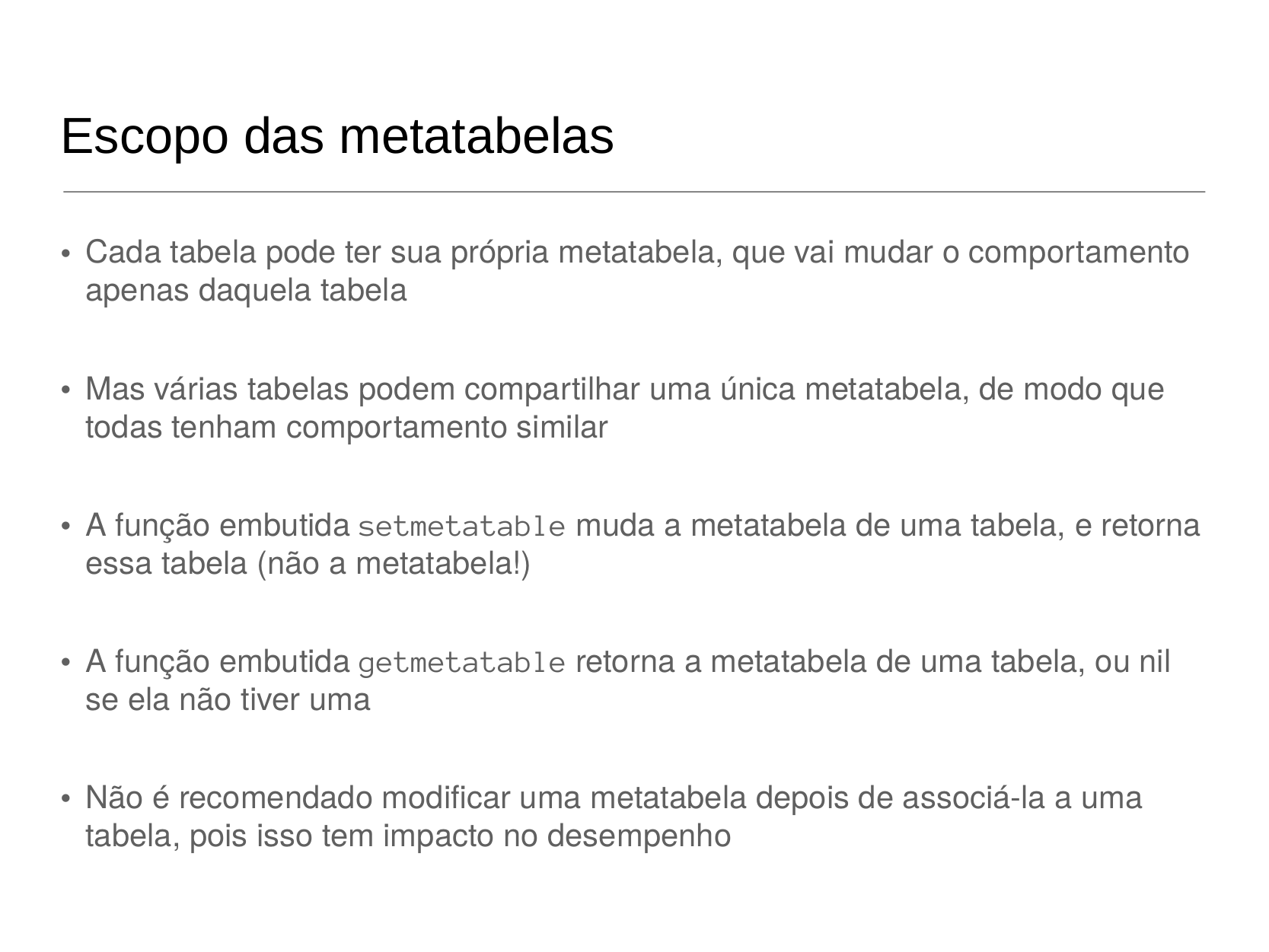

# Escopo das metatabelas
Cada tabela pode ter sua própria metatabela, que vai mudar o comportamento apenas daquela tabela
Mas várias tabelas podem compartilhar uma única metatabela, de modo que todas tenham comportamento similar
A função embutida setmetatable muda a metatabela de uma tabela, e retorna essa tabela (não a metatabela!)
A função embutida getmetatable retorna a metatabela de uma tabela, ou nil se ela não tiver uma
Não é recomendado modificar uma metatabela depois de associá-la a uma tabela, pois isso tem impacto no desempenho